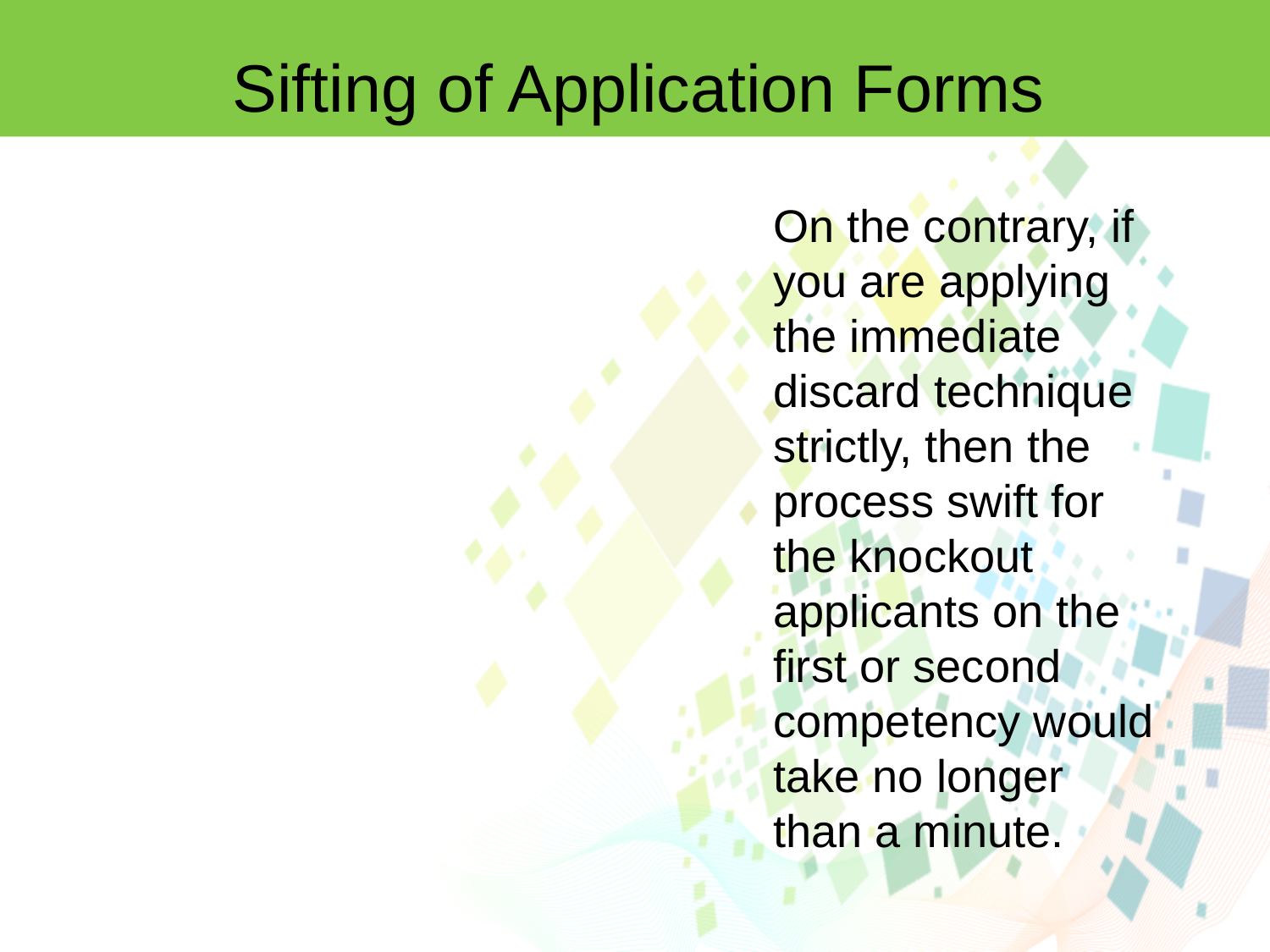

Sifting of Application Forms
On the contrary, if you are applying the immediate discard technique strictly, then the process swift for the knockout applicants on the first or second competency would take no longer than a minute.